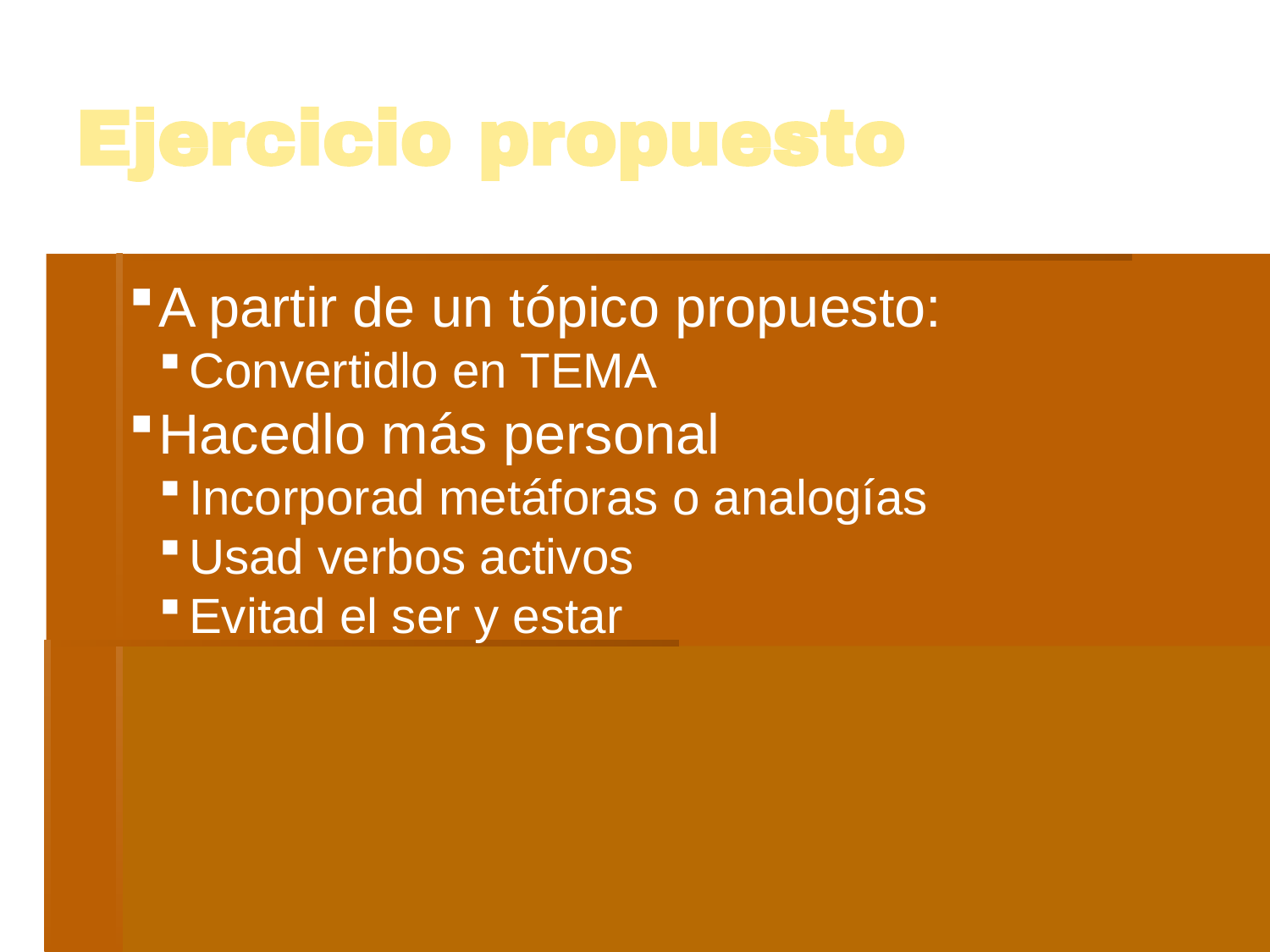

Ejercicio propuesto
A partir de un tópico propuesto:
Convertidlo en TEMA
Hacedlo más personal
Incorporad metáforas o analogías
Usad verbos activos
Evitad el ser y estar